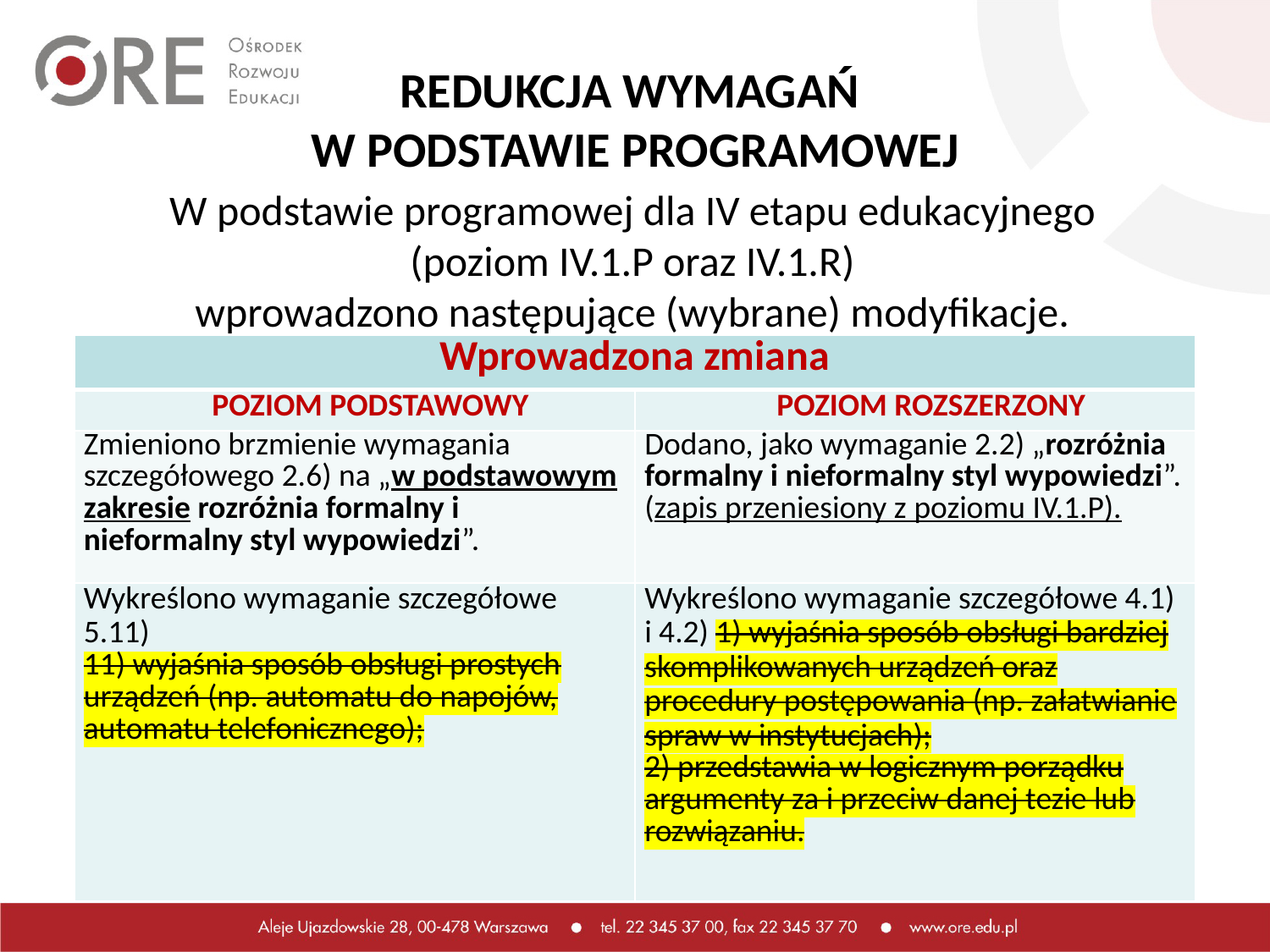

# REDUKCJA WYMAGAŃ W PODSTAWIE PROGRAMOWEJ
W podstawie programowej dla IV etapu edukacyjnego
(poziom IV.1.P oraz IV.1.R)
wprowadzono następujące (wybrane) modyfikacje.
| Wprowadzona zmiana |  |
| --- | --- |
| POZIOM PODSTAWOWY | POZIOM ROZSZERZONY |
| Zmieniono brzmienie wymagania szczegółowego 2.6) na „w podstawowym zakresie rozróżnia formalny i nieformalny styl wypowiedzi”. | Dodano, jako wymaganie 2.2) „rozróżnia formalny i nieformalny styl wypowiedzi”. (zapis przeniesiony z poziomu IV.1.P). |
| Wykreślono wymaganie szczegółowe 5.11) 11) wyjaśnia sposób obsługi prostych urządzeń (np. automatu do napojów, automatu telefonicznego); | Wykreślono wymaganie szczegółowe 4.1) i 4.2) 1) wyjaśnia sposób obsługi bardziej skomplikowanych urządzeń oraz procedury postępowania (np. załatwianie spraw w instytucjach); 2) przedstawia w logicznym porządku argumenty za i przeciw danej tezie lub rozwiązaniu. |
21